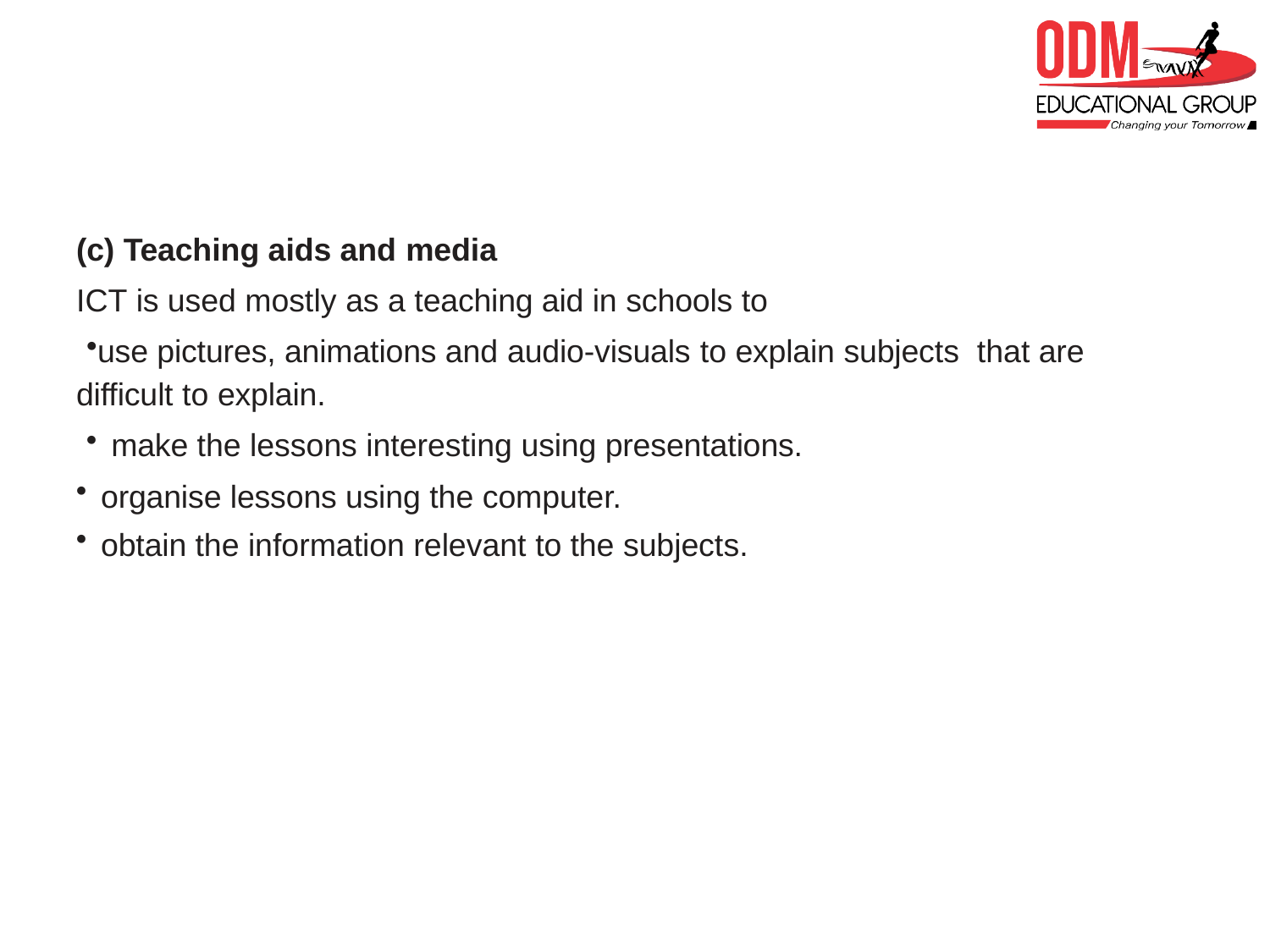

(c) Teaching aids and media
ICT is used mostly as a teaching aid in schools to
use pictures, animations and audio-visuals to explain subjects  that are difficult to explain.
make the lessons interesting using presentations.
organise lessons using the computer.
obtain the information relevant to the subjects.